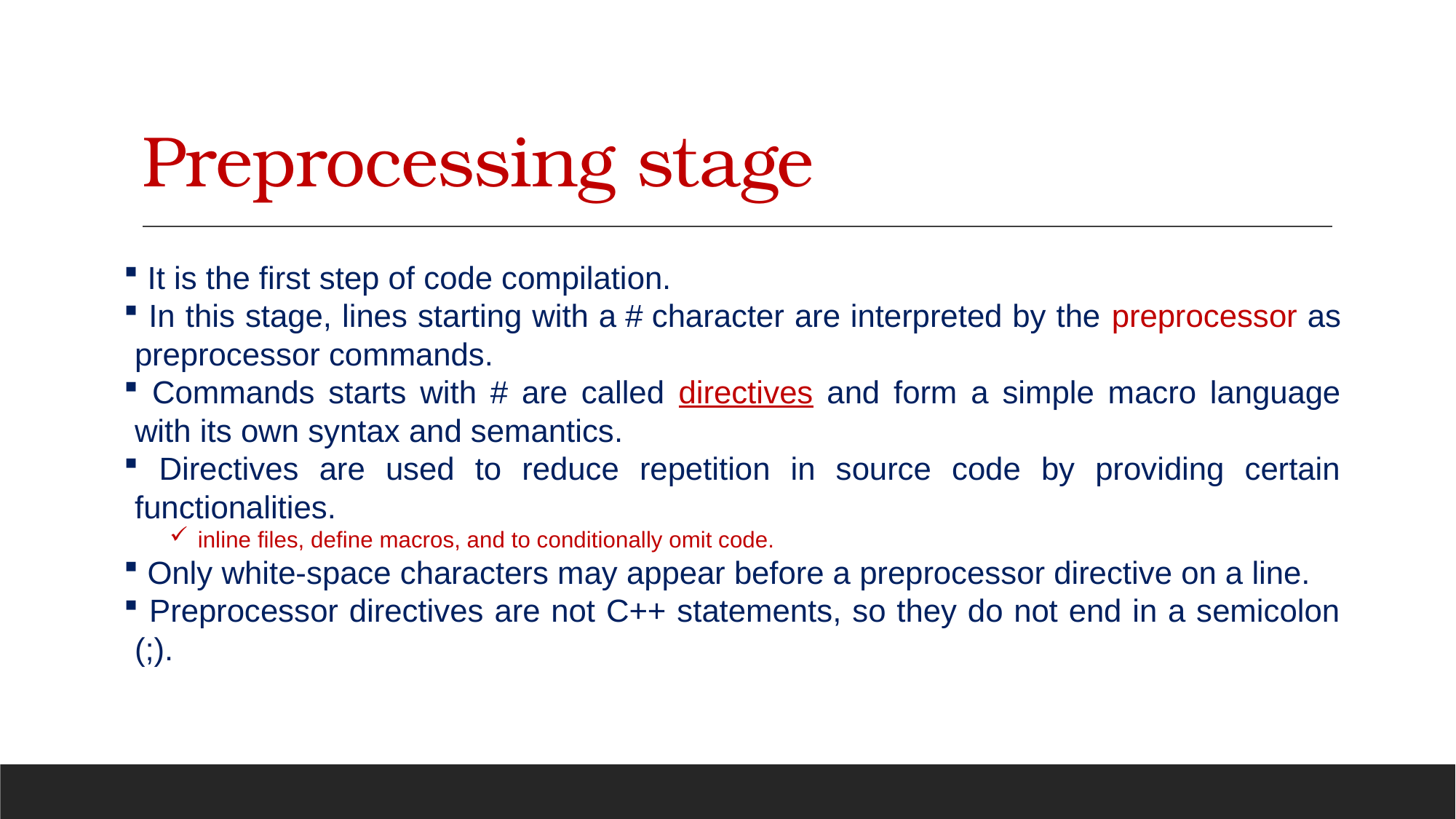

# Preprocessing stage
 It is the first step of code compilation.
 In this stage, lines starting with a # character are interpreted by the preprocessor as preprocessor commands.
 Commands starts with # are called directives and form a simple macro language with its own syntax and semantics.
 Directives are used to reduce repetition in source code by providing certain functionalities.
 inline files, define macros, and to conditionally omit code.
 Only white-space characters may appear before a preprocessor directive on a line.
 Preprocessor directives are not C++ statements, so they do not end in a semicolon (;).